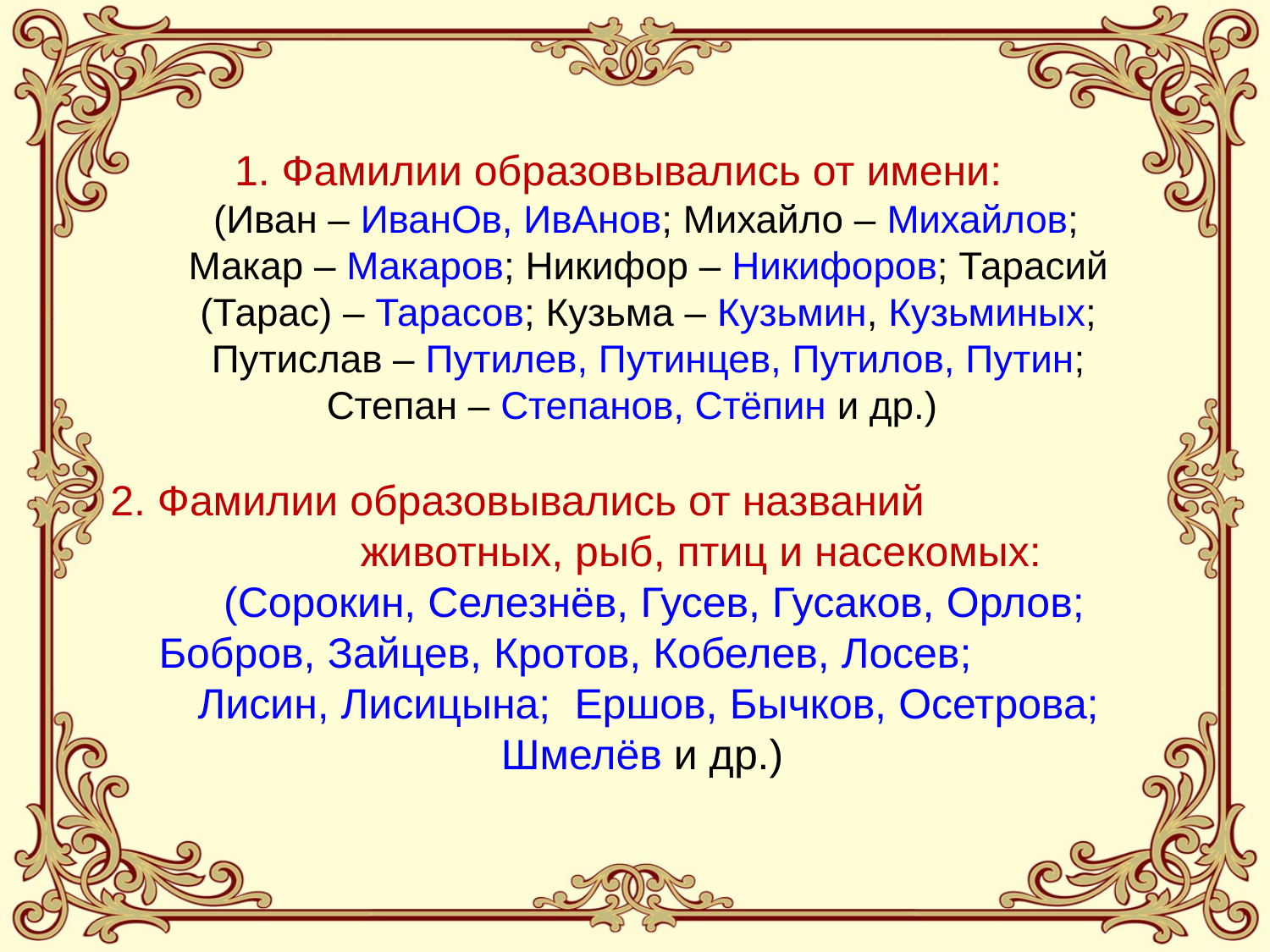

1. Фамилии образовывались от имени:
    (Иван – ИванОв, ИвАнов; Михайло – Михайлов; Макар – Макаров; Никифор – Никифоров; Тарасий (Тарас) – Тарасов; Кузьма – Кузьмин, Кузьминых; Путислав – Путилев, Путинцев, Путилов, Путин; Степан – Степанов, Стёпин и др.)

2. Фамилии образовывались от названий                            животных, рыб, птиц и насекомых:
     (Сорокин, Селезнёв, Гусев, Гусаков, Орлов; Бобров, Зайцев, Кротов, Кобелев, Лосев;               Лисин, Лисицына;  Ершов, Бычков, Осетрова; Шмелёв и др.)